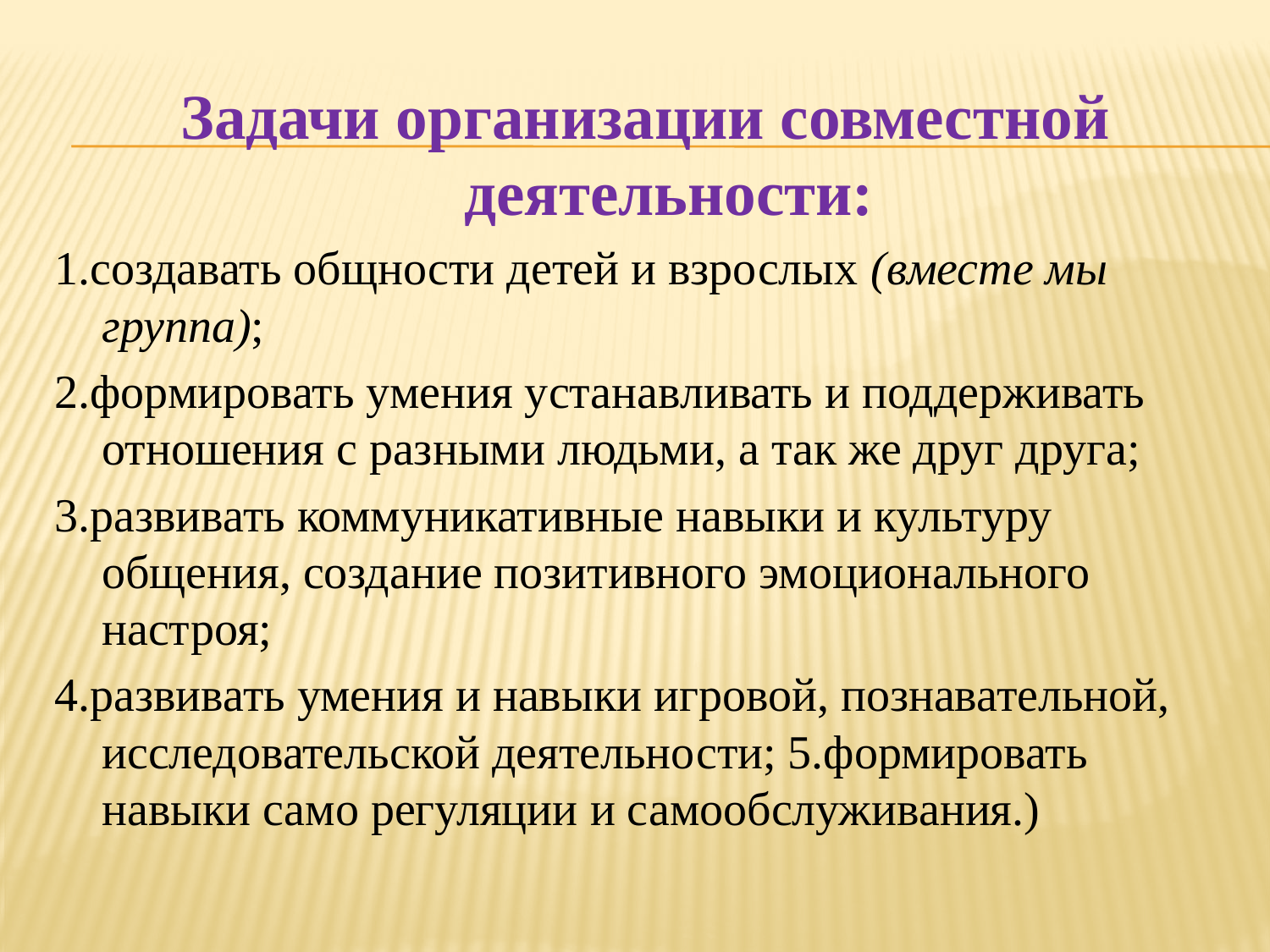

Задачи организации совместной деятельности:
1.создавать общности детей и взрослых (вместе мы группа);
2.формировать умения устанавливать и поддерживать отношения с разными людьми, а так же друг друга;
3.развивать коммуникативные навыки и культуру общения, создание позитивного эмоционального настроя;
4.развивать умения и навыки игровой, познавательной, исследовательской деятельности; 5.формировать навыки само регуляции и самообслуживания.)